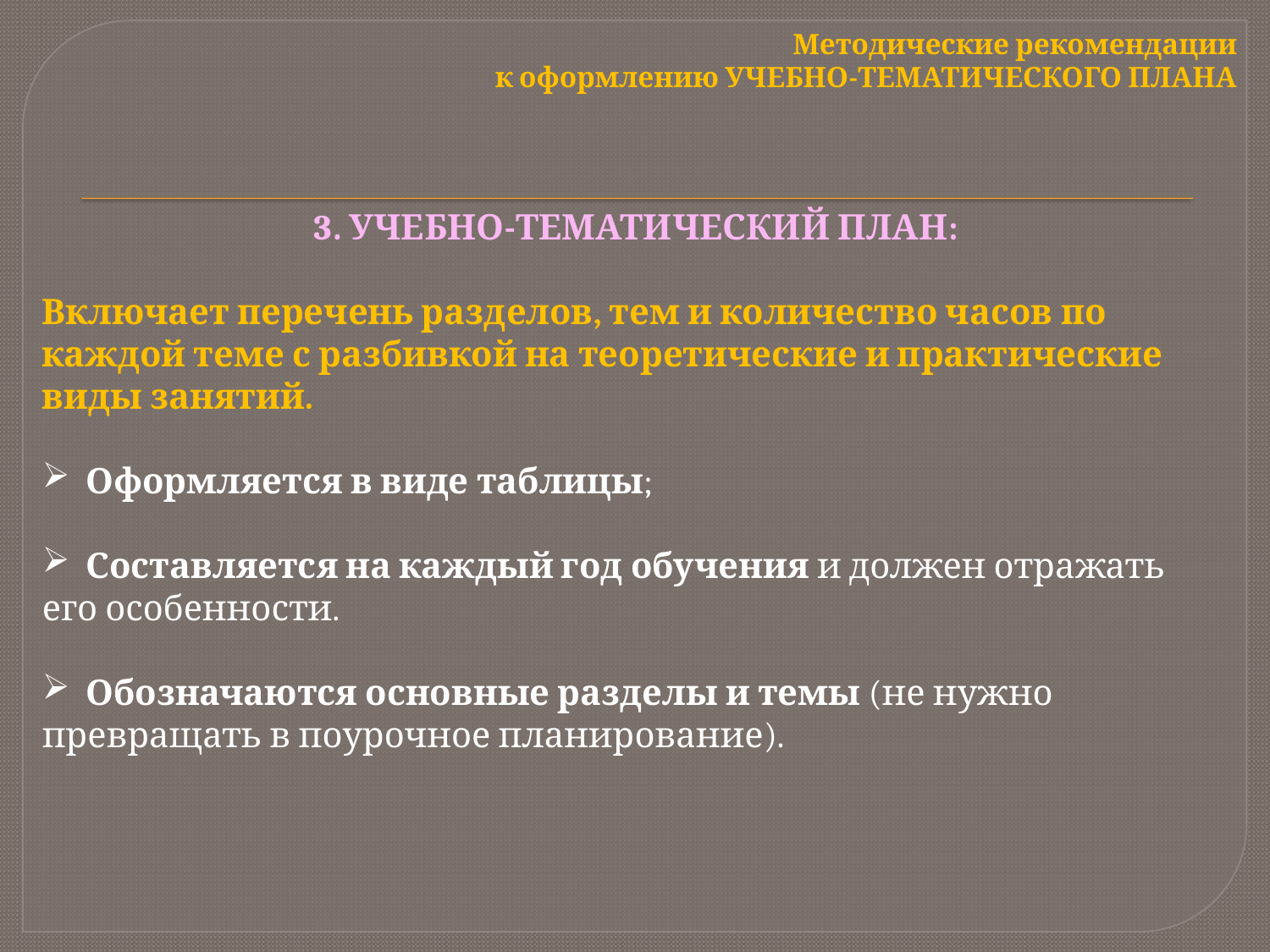

Методические рекомендации
к оформлению УЧЕБНО-ТЕМАТИЧЕСКОГО ПЛАНА
3. УЧЕБНО-ТЕМАТИЧЕСКИЙ ПЛАН:

Включает перечень разделов, тем и количество часов по каждой теме с разбивкой на теоретические и практические виды занятий.

  Оформляется в виде таблицы;

  Составляется на каждый год обучения и должен отражать его особенности.

  Обозначаются основные разделы и темы (не нужно превращать в поурочное планирование).